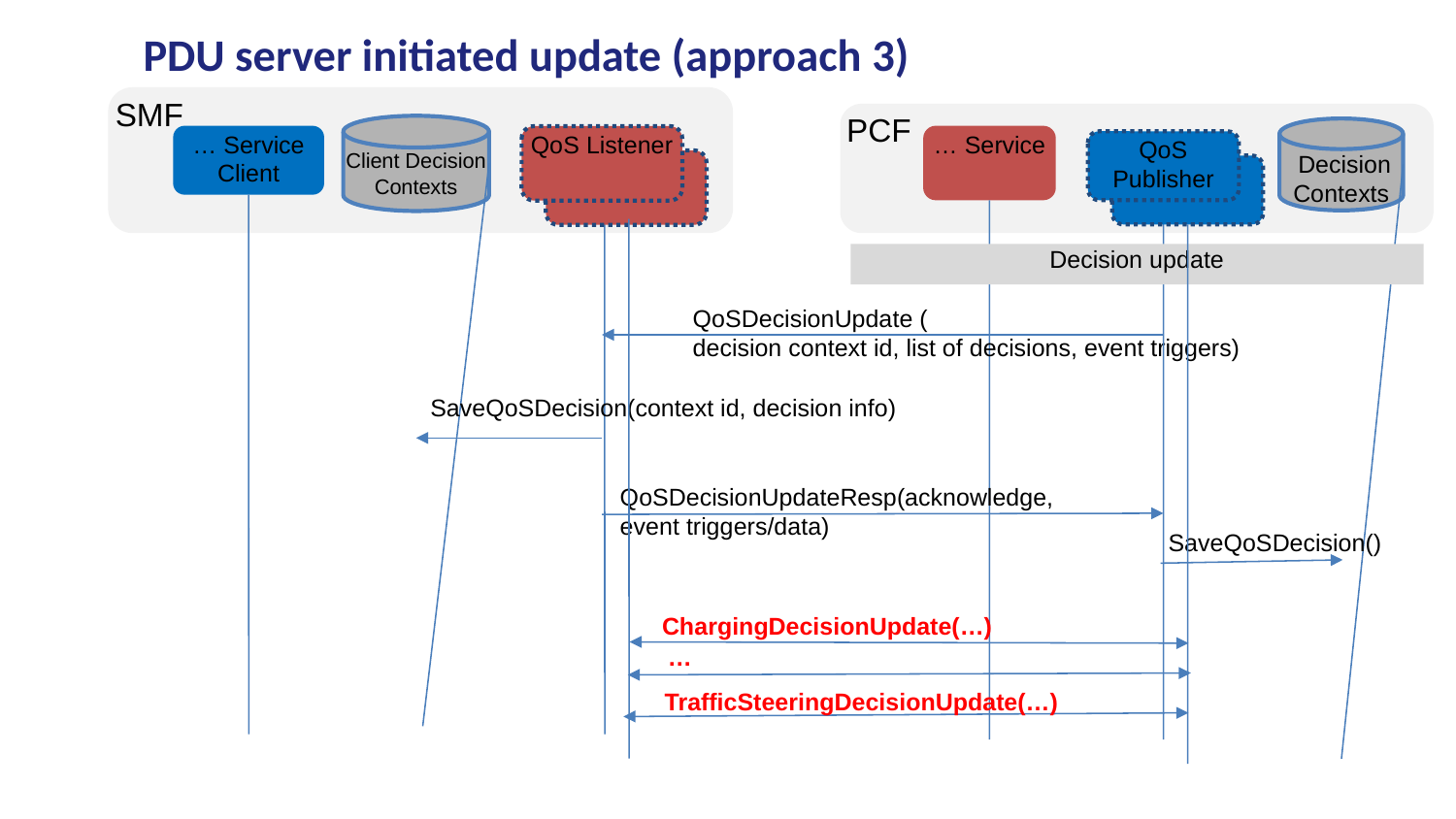

# PDU server initiated update (approach 3)
SMF
PCF
Client Decision Contexts
 Decision Contexts
… Service
Client
… Service
QoS Listener
QoS Publisher

Decision update
QoSDecisionUpdate (
decision context id, list of decisions, event triggers)
SaveQoSDecision(context id, decision info)
QoSDecisionUpdateResp(acknowledge,
event triggers/data)
SaveQoSDecision()
ChargingDecisionUpdate(…)
…
 TrafficSteeringDecisionUpdate(…)